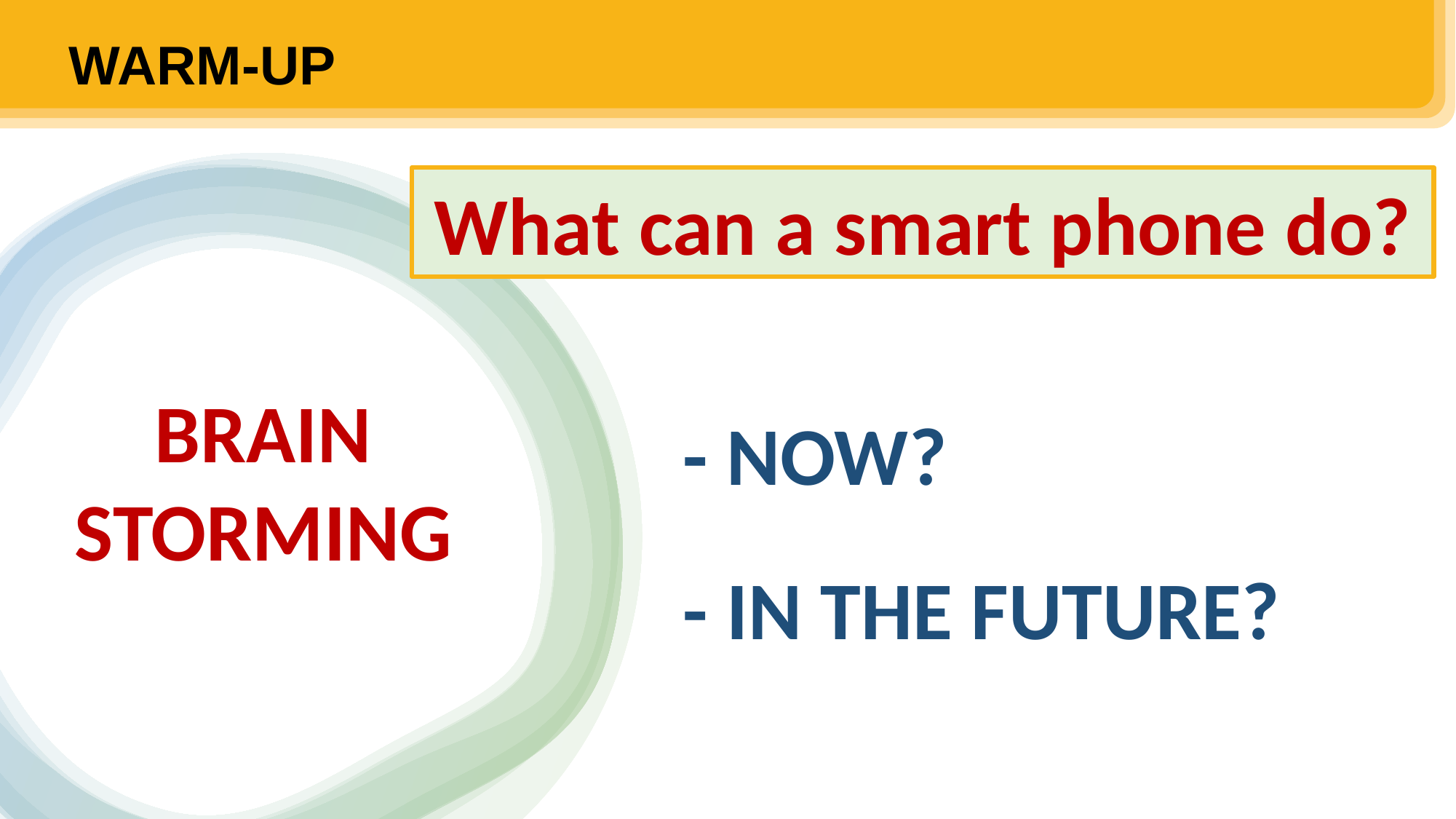

WARM-UP

What can a smart phone do?
BRAIN
STORMING
- NOW?
- IN THE FUTURE?